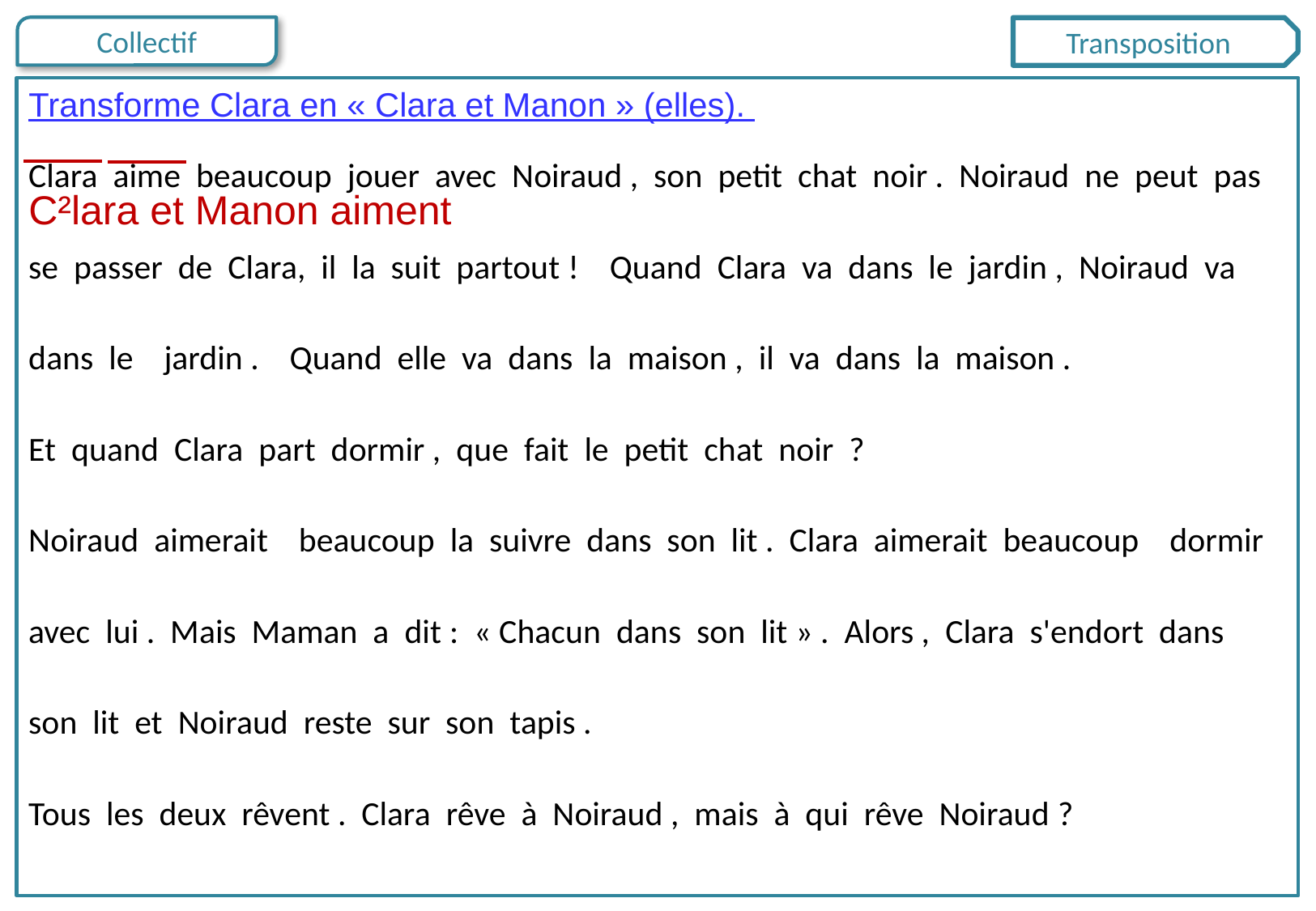

Transposition
Transforme Clara en « Clara et Manon » (elles).
Clara  aime  beaucoup  jouer  avec  Noiraud ,  son  petit  chat  noir .  Noiraud  ne  peut  pas  se  passer  de  Clara,  il  la  suit  partout !    Quand  Clara  va  dans  le  jardin ,  Noiraud  va  dans  le    jardin .    Quand  elle  va  dans  la  maison ,  il  va  dans  la  maison .
Et  quand  Clara  part  dormir ,  que  fait  le  petit  chat  noir  ?
Noiraud  aimerait    beaucoup  la  suivre  dans  son  lit .  Clara  aimerait  beaucoup    dormir  avec  lui .  Mais  Maman  a  dit :  « Chacun  dans  son  lit » .  Alors ,  Clara  s'endort  dans  son  lit  et  Noiraud  reste  sur  son  tapis .
Tous  les  deux  rêvent .  Clara  rêve  à  Noiraud ,  mais  à  qui  rêve  Noiraud ?
C²lara et Manon aiment